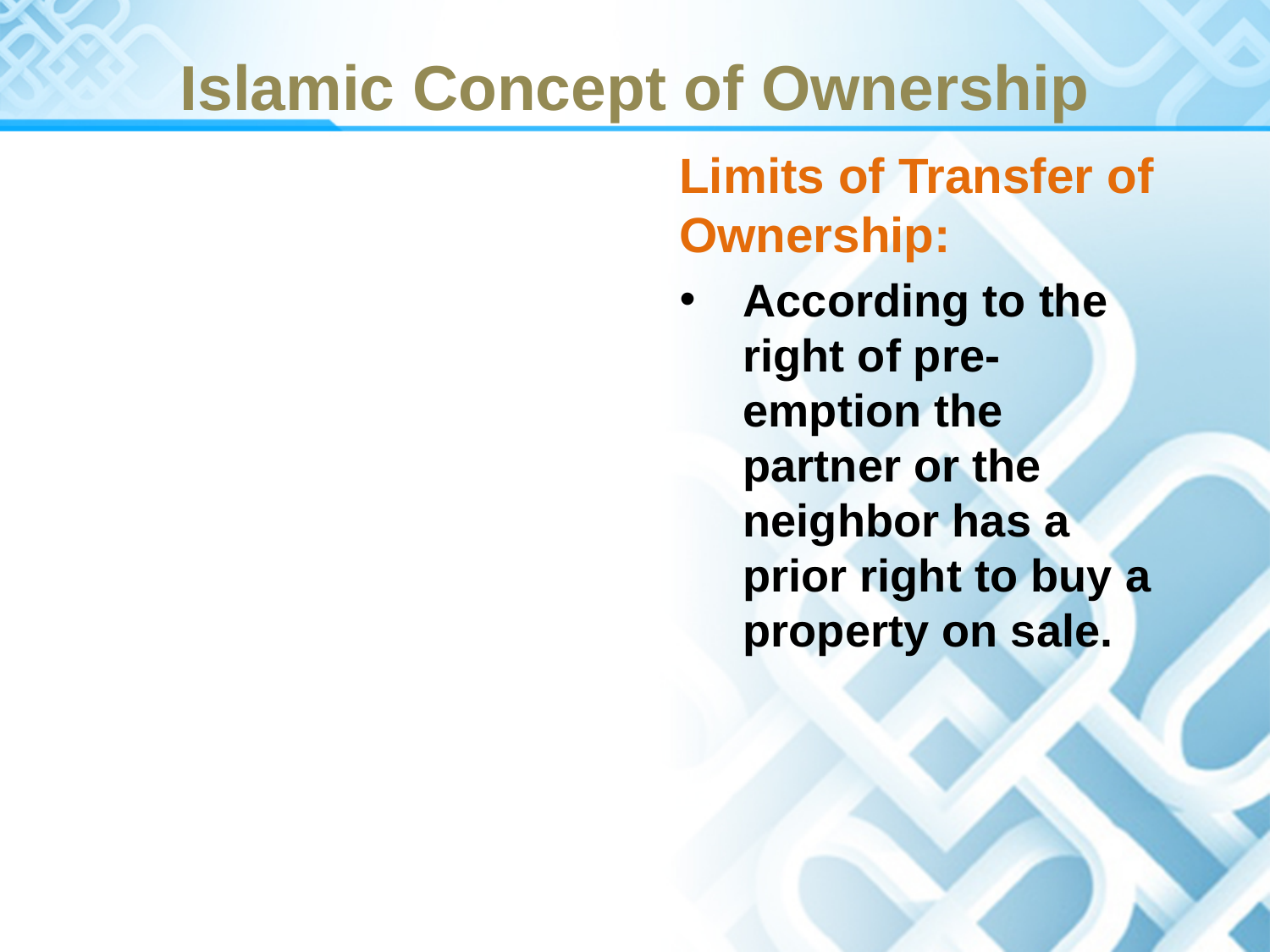

Islamic Concept of Ownership
Limits of Transfer of Ownership:
According to the right of pre-emption the partner or the neighbor has a prior right to buy a property on sale.